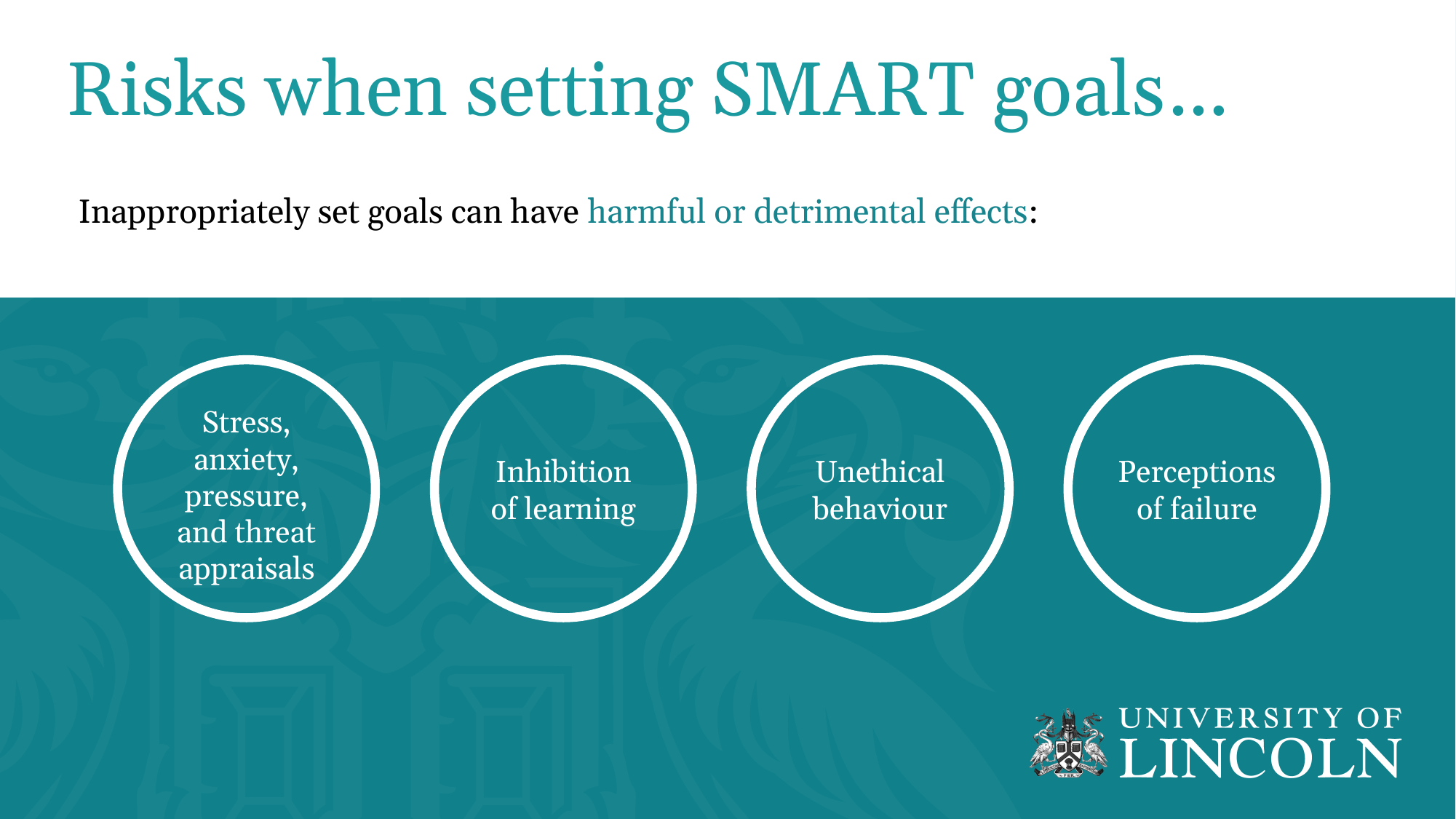

Risks when setting SMART goals…
Inappropriately set goals can have harmful or detrimental effects: ​
Stress, anxiety, pressure, and threat appraisals
Inhibition of learning
Unethical behaviour
Perceptions of failure